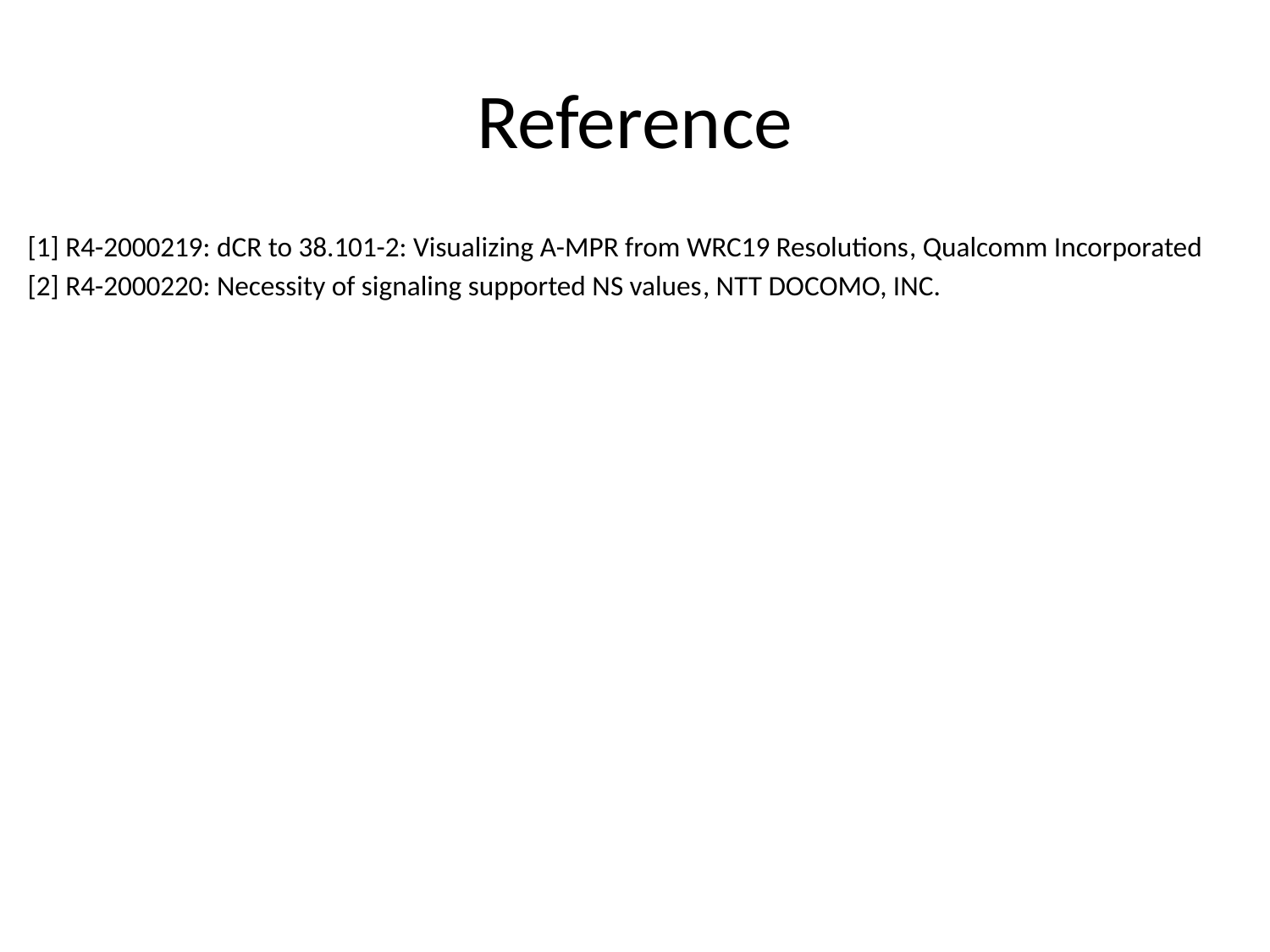

# Reference
[1] R4-2000219: dCR to 38.101-2: Visualizing A-MPR from WRC19 Resolutions, Qualcomm Incorporated
[2] R4-2000220: Necessity of signaling supported NS values, NTT DOCOMO, INC.